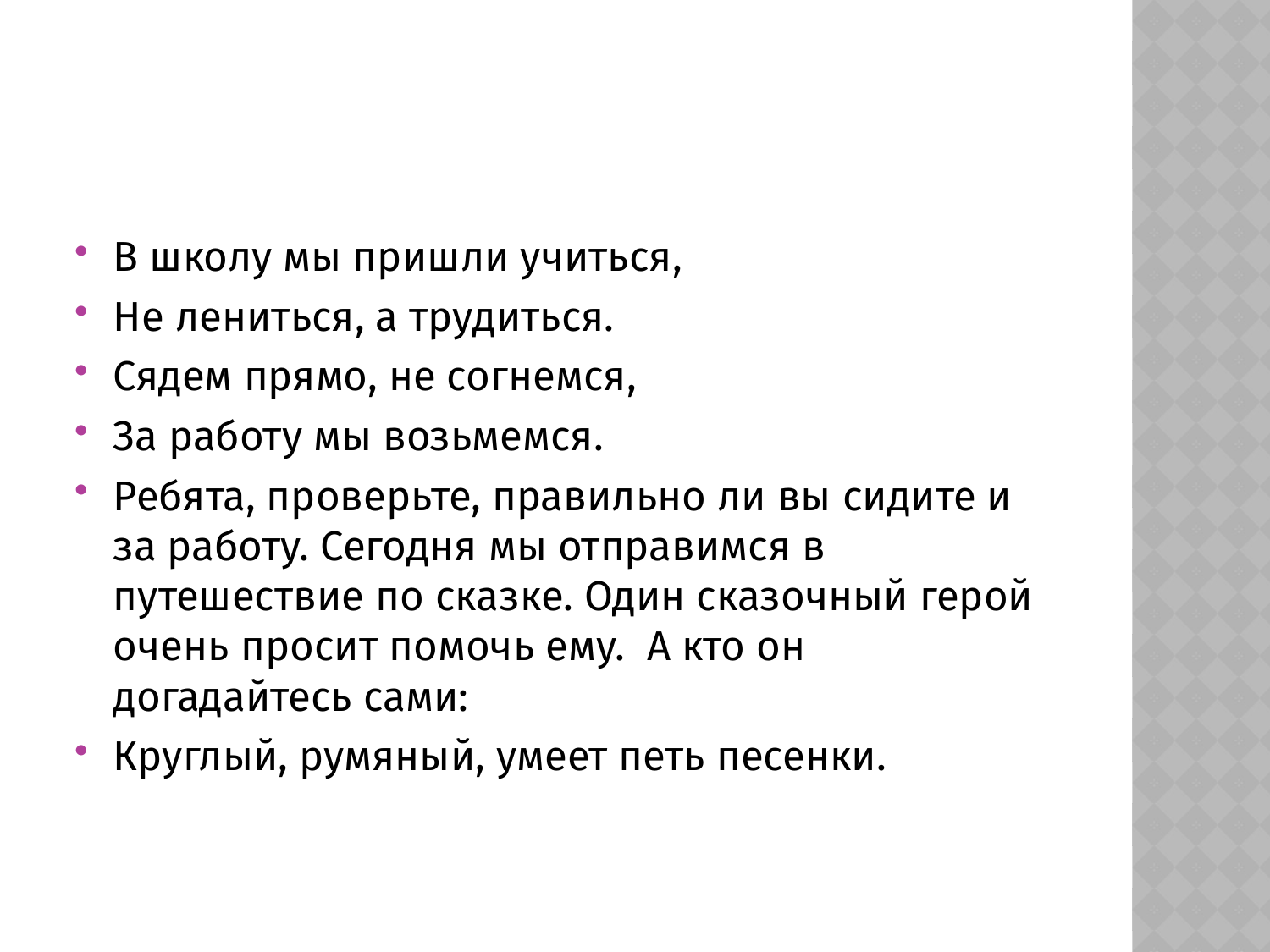

#
В школу мы пришли учиться,
Не лениться, а трудиться.
Сядем прямо, не согнемся,
За работу мы возьмемся.
Ребята, проверьте, правильно ли вы сидите и за работу. Сегодня мы отправимся в путешествие по сказке. Один сказочный герой очень просит помочь ему.  А кто он догадайтесь сами:
Круглый, румяный, умеет петь песенки.